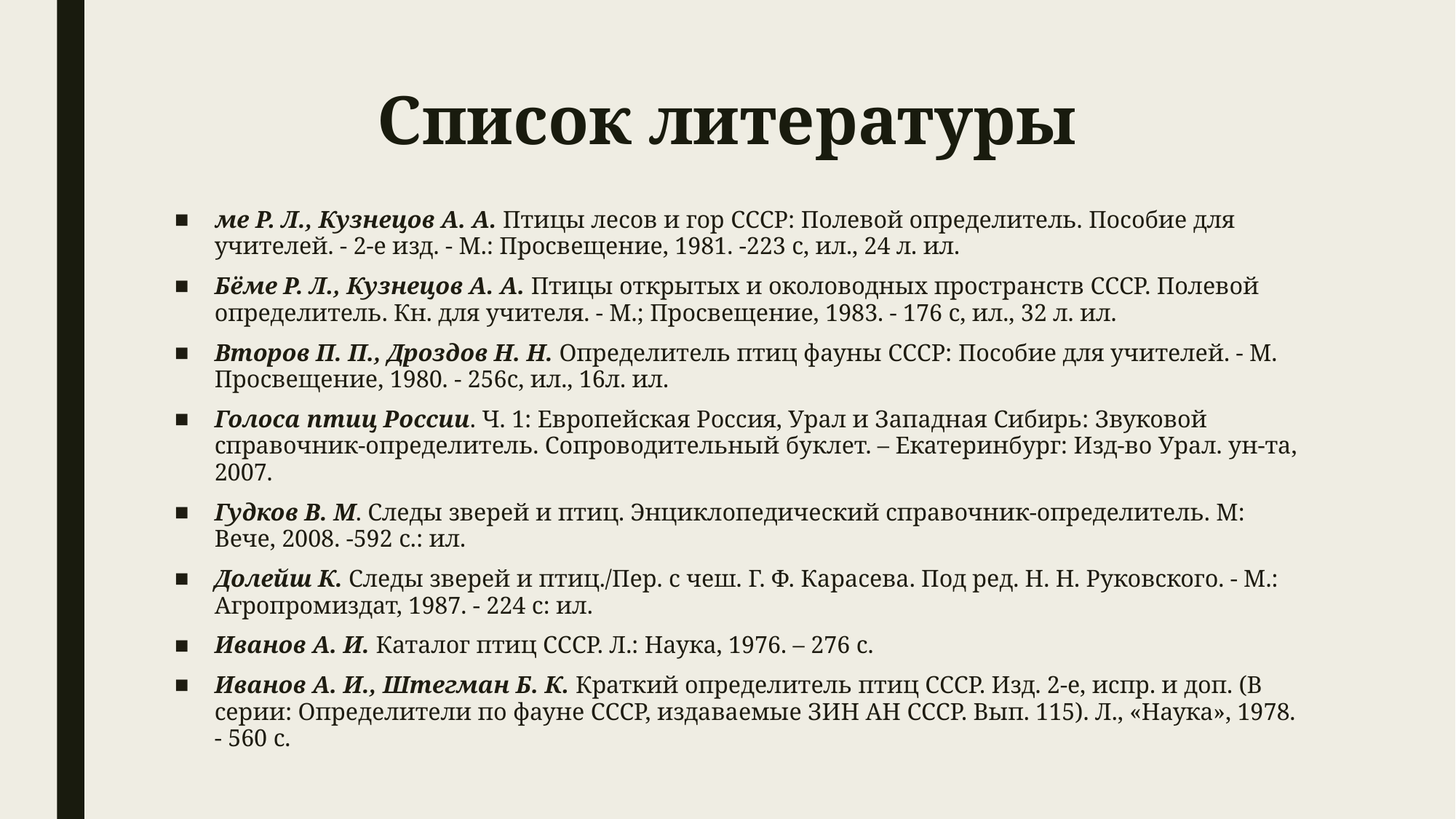

# Список литературы
ме Р. Л., Кузнецов А. А. Птицы лесов и гор СССР: Полевой определитель. Пособие для учителей. - 2-е изд. - М.: Просвещение, 1981. -223 с, ил., 24 л. ил.
Бёме Р. Л., Кузнецов А. А. Птицы открытых и околоводных пространств СССР. Полевой определитель. Кн. для учителя. - М.; Просвещение, 1983. - 176 с, ил., 32 л. ил.
Второв П. П., Дроздов Н. Н. Определитель птиц фауны СССР: Пособие для учи­телей. - М. Просвещение, 1980. - 256с, ил., 16л. ил.
Голоса птиц России. Ч. 1: Европейская Россия, Урал и Западная Сибирь: Звуковой справочник-определитель. Сопроводительный буклет. – Екатеринбург: Изд-во Урал. ун-та, 2007.
Гудков В. М. Следы зверей и птиц. Энциклопедический справочник-определитель. М: Вече, 2008. -592 с.: ил.
Долейш К. Следы зверей и птиц./Пер. с чеш. Г. Ф. Карасева. Под ред. Н. Н. Руковского. - М.: Агропромиздат, 1987. - 224 с: ил.
Иванов А. И. Каталог птиц СССР. Л.: Наука, 1976. – 276 с.
Иванов А. И., Штегман Б. К. Краткий определитель птиц СССР. Изд. 2-е, испр. и доп. (В серии: Определители по фауне СССР, издаваемые ЗИН АН СССР. Вып. 115). Л., «Наука», 1978. - 560 с.